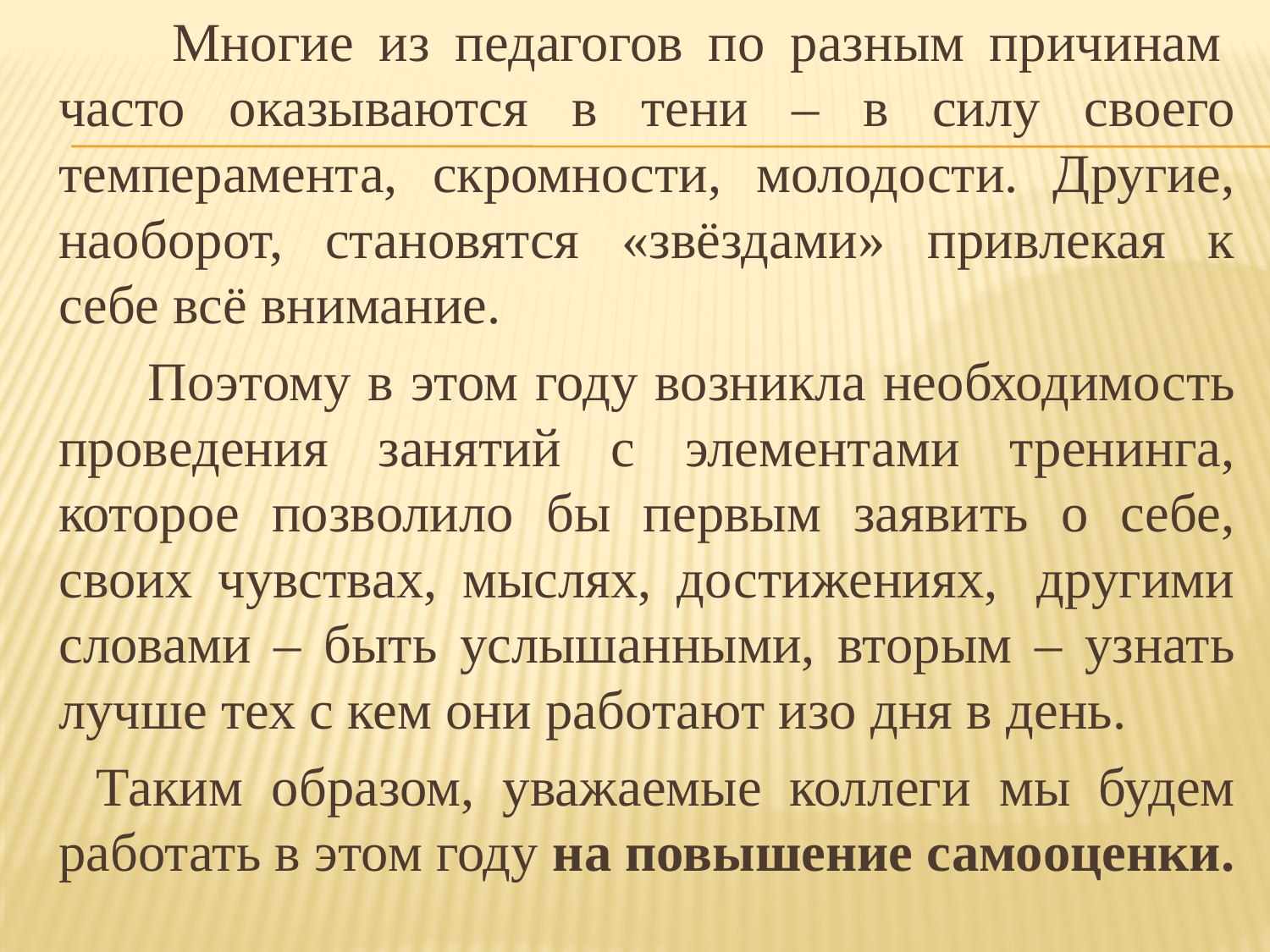

Многие из педагогов по разным причинам  часто оказываются в тени – в силу своего темперамента, скромности, молодости. Другие, наоборот, становятся «звёздами» привлекая к себе всё внимание.
        Поэтому в этом году возникла необходимость проведения занятий с элементами тренинга, которое позволило бы первым заявить о себе, своих чувствах, мыслях, достижениях,  другими словами – быть услышанными, вторым – узнать лучше тех с кем они работают изо дня в день.
   Таким образом, уважаемые коллеги мы будем работать в этом году на повышение самооценки.